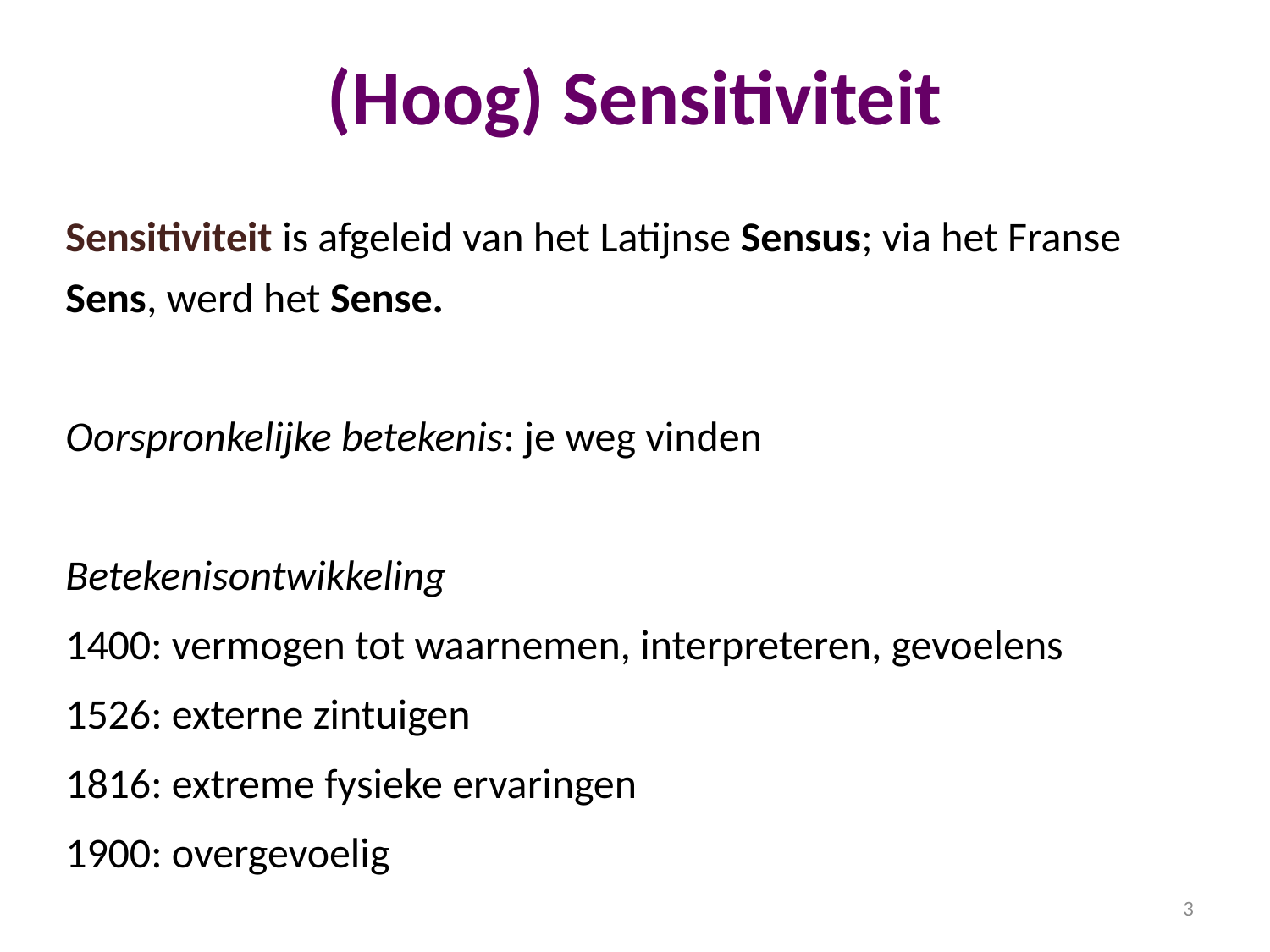

# (Hoog) Sensitiviteit
Sensitiviteit is afgeleid van het Latijnse Sensus; via het Franse Sens, werd het Sense.

Oorspronkelijke betekenis: je weg vinden

Betekenisontwikkeling
1400: vermogen tot waarnemen, interpreteren, gevoelens
1526: externe zintuigen
1816: extreme fysieke ervaringen
1900: overgevoelig
3